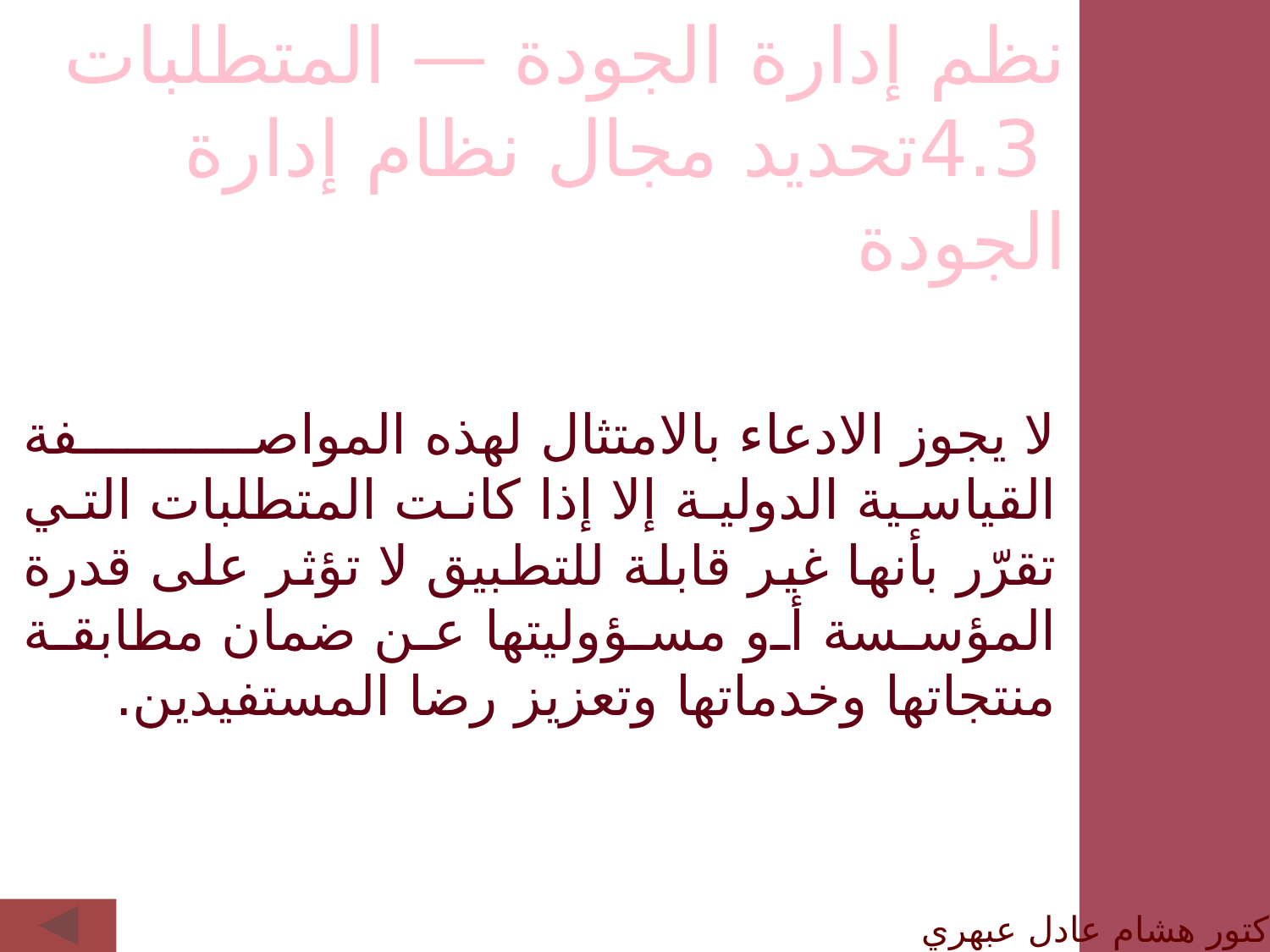

نظم إدارة الجودة — المتطلبات
 4.3تحديد مجال نظام إدارة الجودة

لا يجوز الادعاء بالامتثال لهذه المواصفة القياسية الدولية إلا إذا كانت المتطلبات التي تقرّر بأنها غير قابلة للتطبيق لا تؤثر على قدرة المؤسسة أو مسؤوليتها عن ضمان مطابقة منتجاتها وخدماتها وتعزيز رضا المستفيدين.

الدكتور هشام عادل عبهري